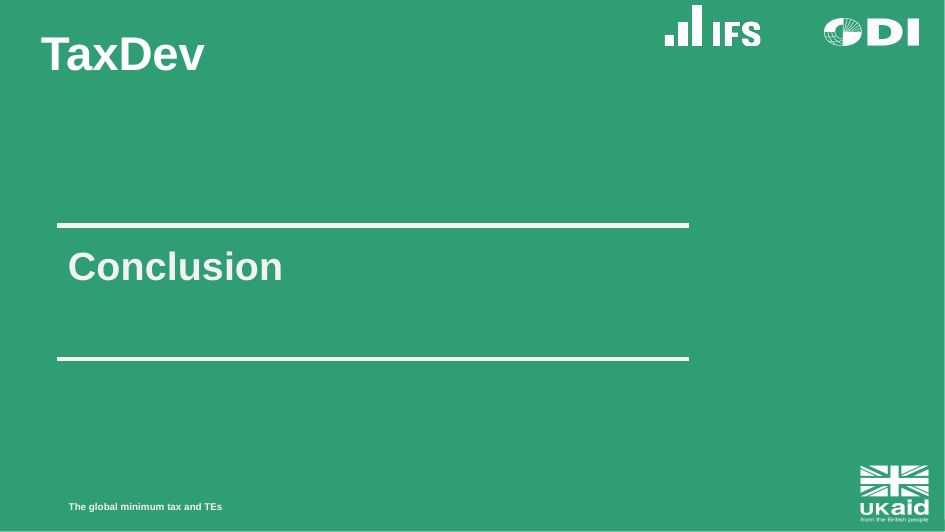

# Conclusion
The global minimum tax and TEs